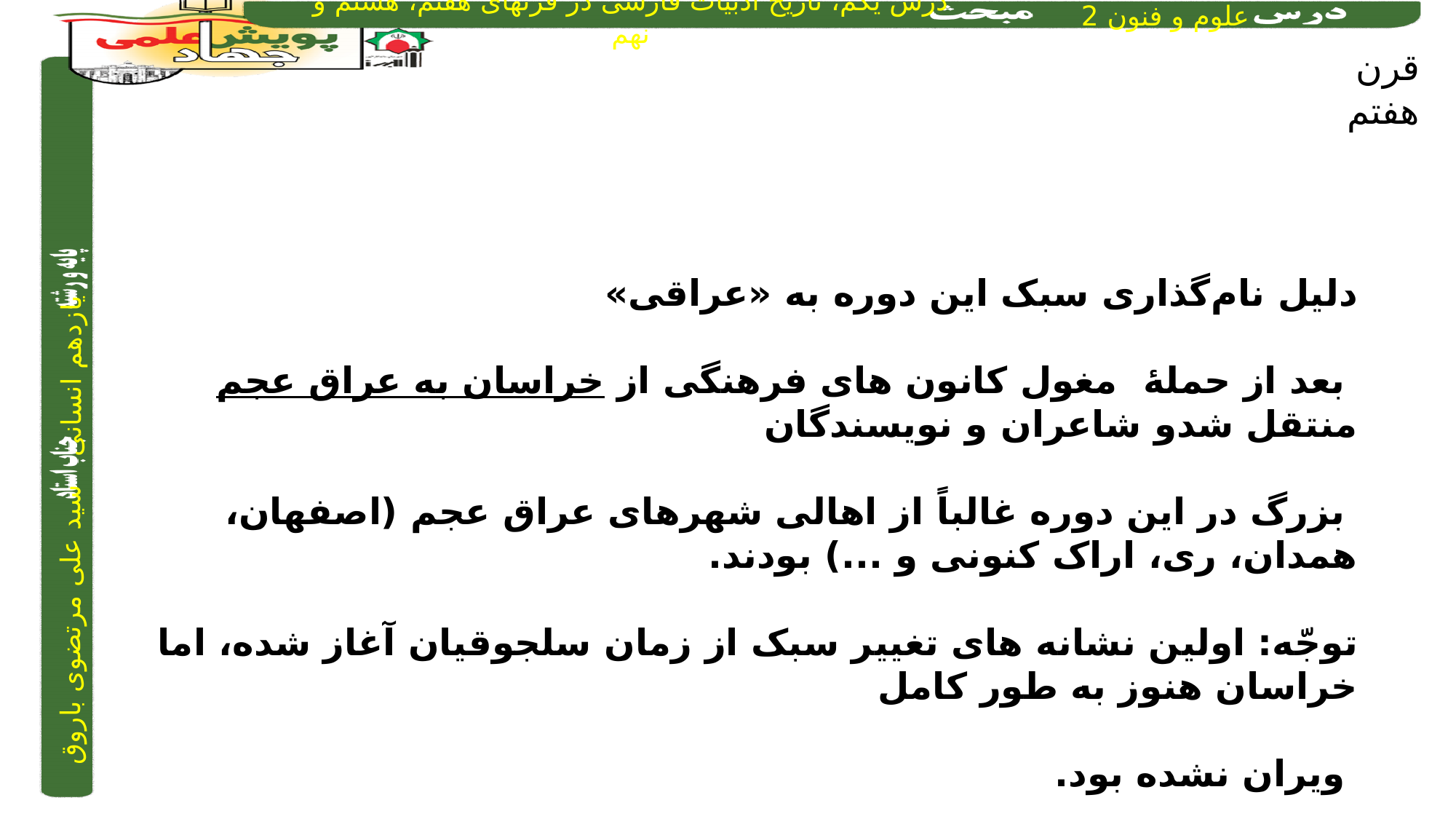

قرن هفتم
دلیل نام‌گذاری سبک این دوره به «عراقی»

 بعد از حملۀ  مغول کانون های فرهنگی از خراسان به عراق عجم منتقل شدو شاعران و نویسندگان

 بزرگ در این دوره غالباً از اهالی شهرهای عراق عجم (اصفهان، همدان، ری، اراک کنونی و ...) بودند.

توجّه: اولین نشانه های تغییر سبک از زمان سلجوقیان آغاز شده، اما خراسان هنوز به طور کامل

 ویران نشده بود.